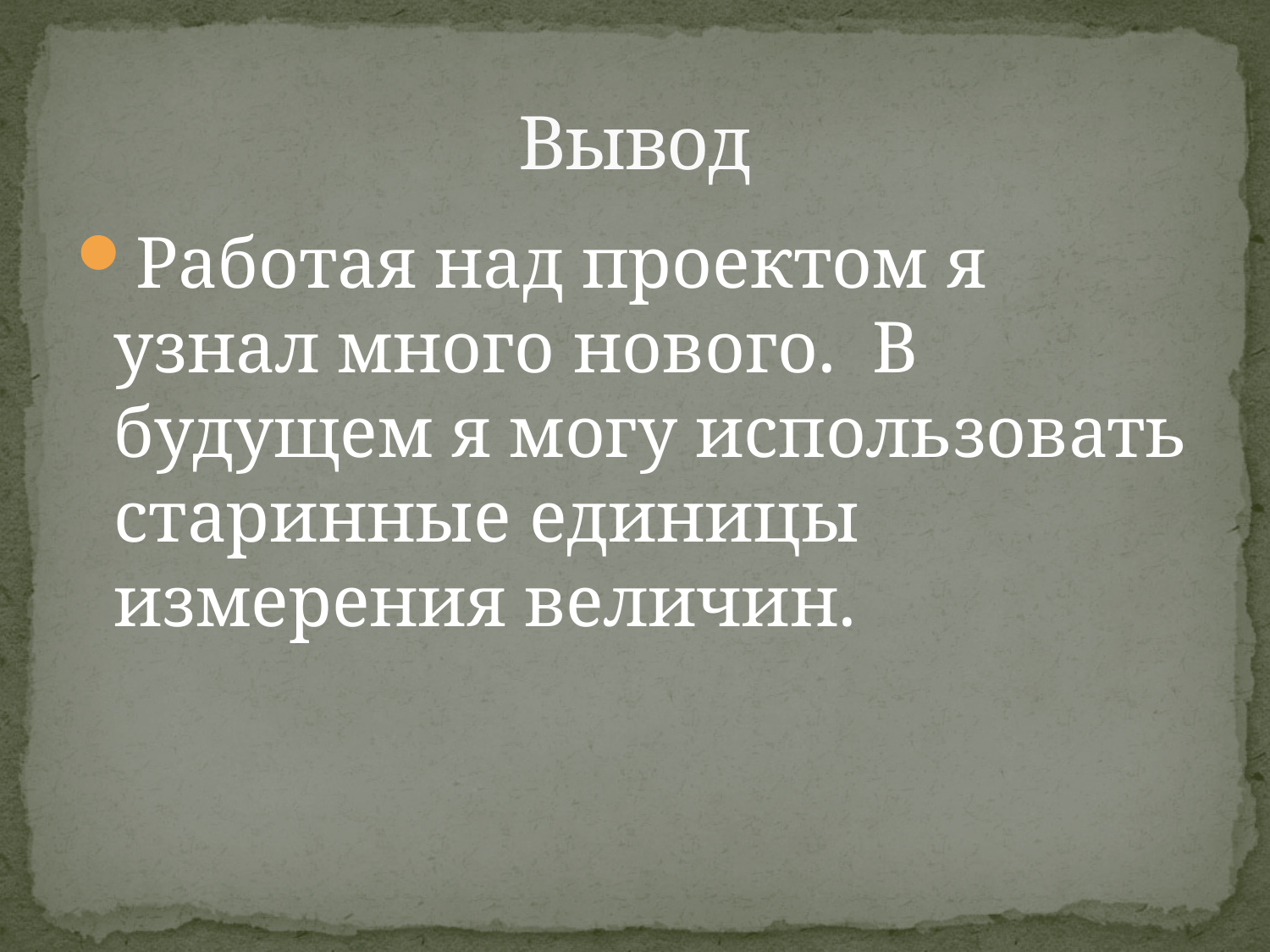

# Вывод
Работая над проектом я узнал много нового.  В будущем я могу использовать старинные единицы измерения величин.